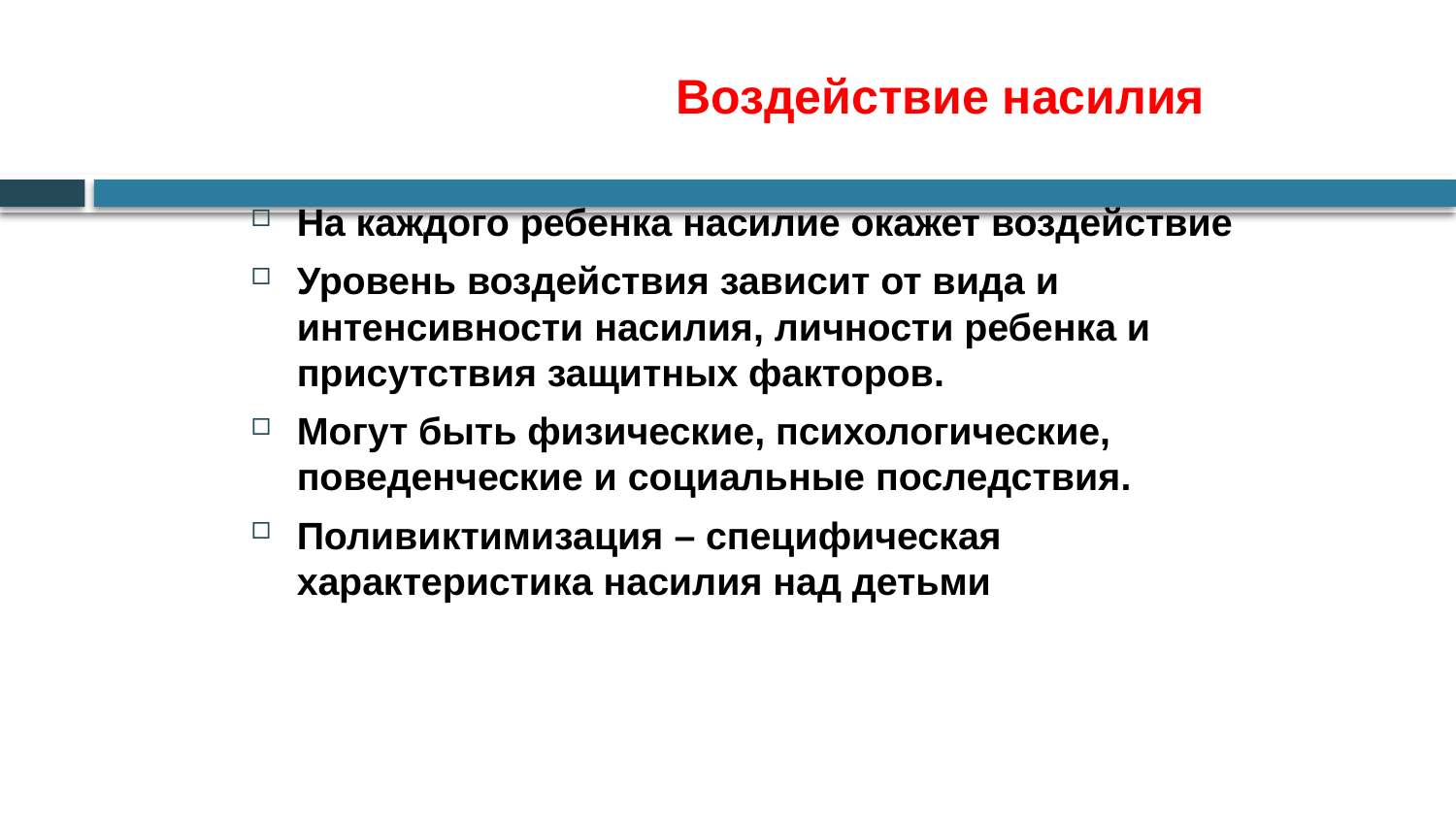

# Воздействие насилия
На каждого ребенка насилие окажет воздействие
Уровень воздействия зависит от вида и интенсивности насилия, личности ребенка и присутствия защитных факторов.
Могут быть физические, психологические, поведенческие и социальные последствия.
Поливиктимизация – специфическая характеристика насилия над детьми